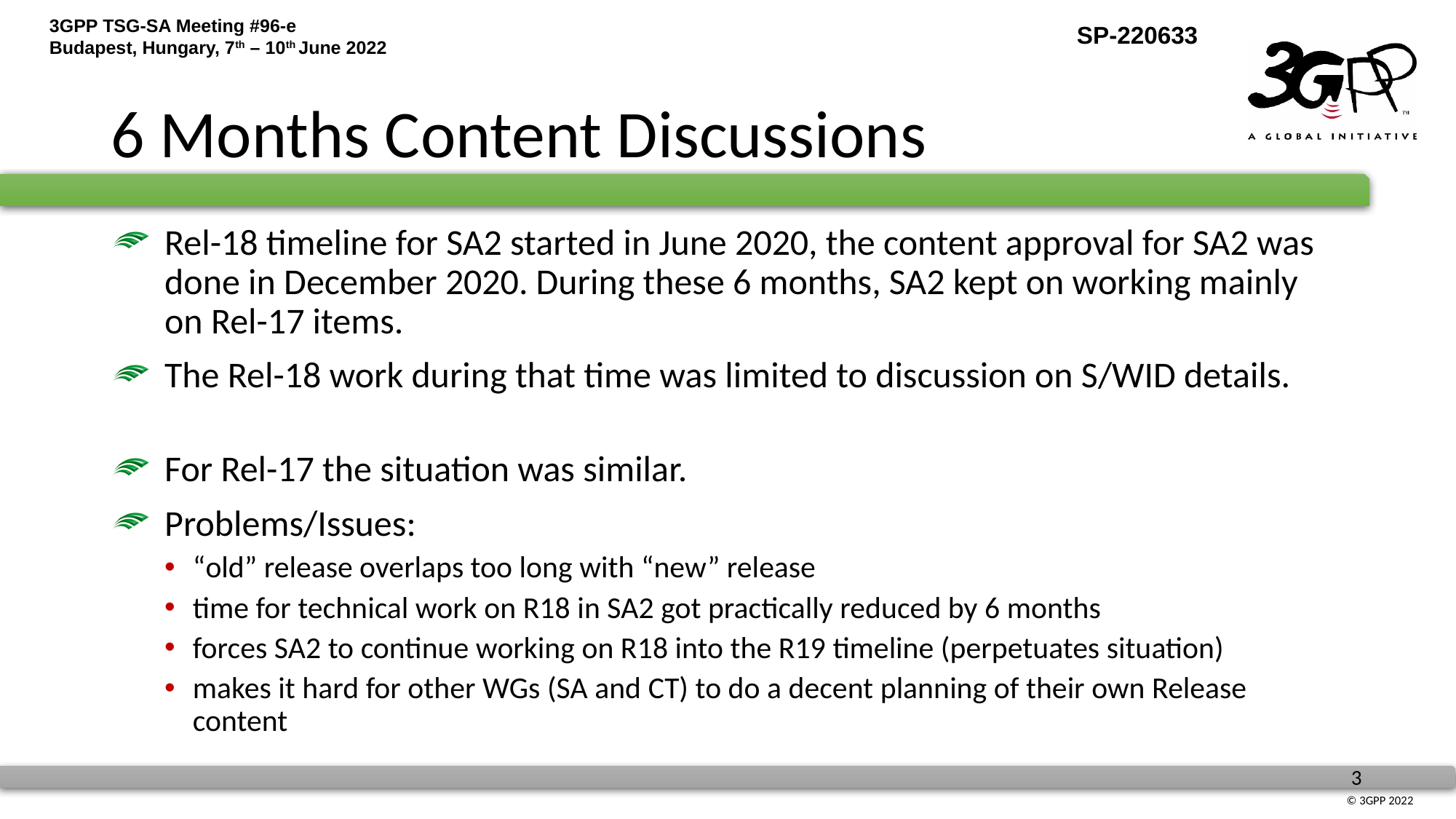

# 6 Months Content Discussions
Rel-18 timeline for SA2 started in June 2020, the content approval for SA2 was done in December 2020. During these 6 months, SA2 kept on working mainly on Rel-17 items.
The Rel-18 work during that time was limited to discussion on S/WID details.
For Rel-17 the situation was similar.
Problems/Issues:
“old” release overlaps too long with “new” release
time for technical work on R18 in SA2 got practically reduced by 6 months
forces SA2 to continue working on R18 into the R19 timeline (perpetuates situation)
makes it hard for other WGs (SA and CT) to do a decent planning of their own Release content